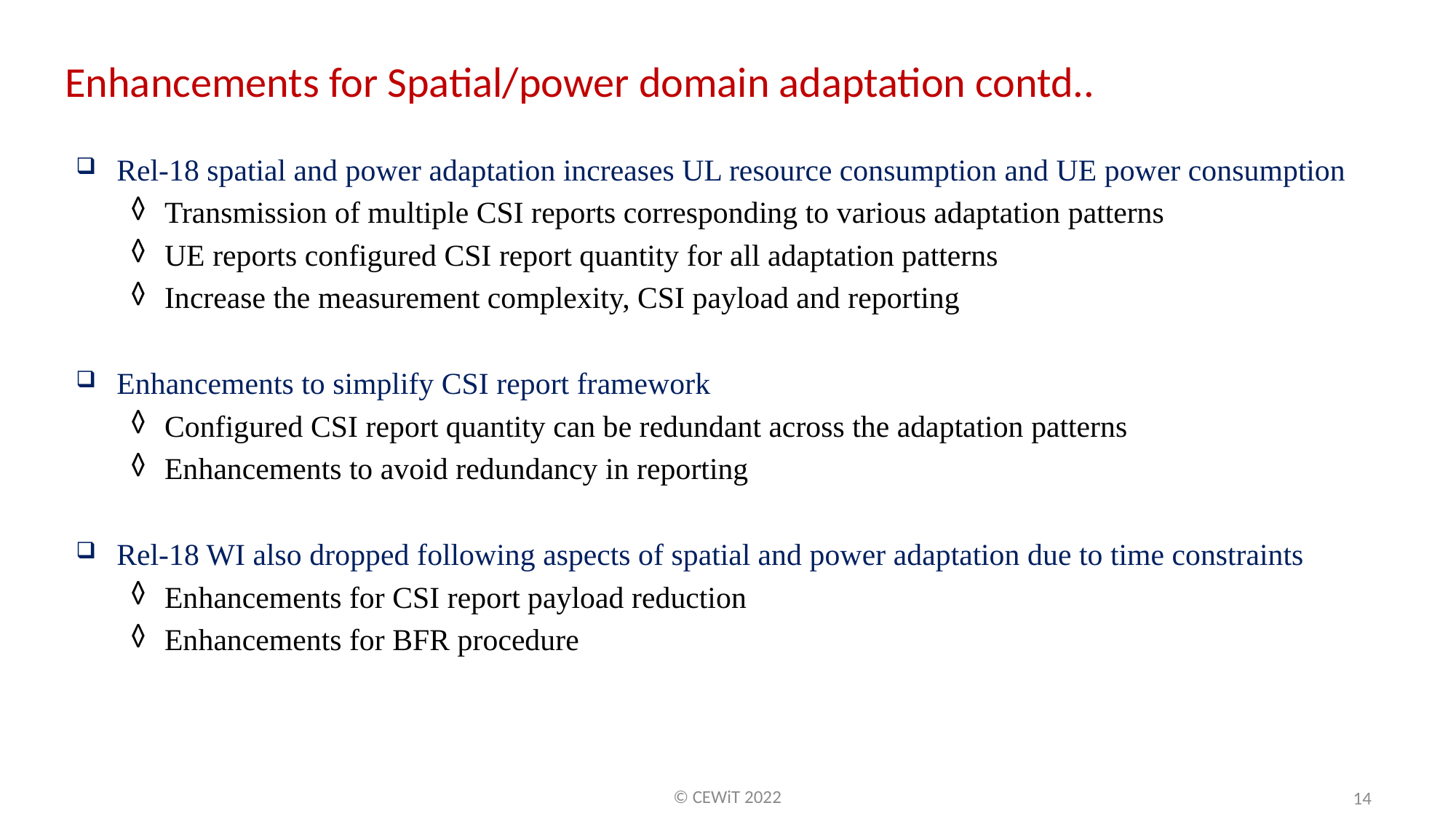

Enhancements for Spatial/power domain adaptation contd..
Rel-18 spatial and power adaptation increases UL resource consumption and UE power consumption
Transmission of multiple CSI reports corresponding to various adaptation patterns
UE reports configured CSI report quantity for all adaptation patterns
Increase the measurement complexity, CSI payload and reporting

Enhancements to simplify CSI report framework
Configured CSI report quantity can be redundant across the adaptation patterns
Enhancements to avoid redundancy in reporting

Rel-18 WI also dropped following aspects of spatial and power adaptation due to time constraints
Enhancements for CSI report payload reduction
Enhancements for BFR procedure

© CEWiT 2022
14